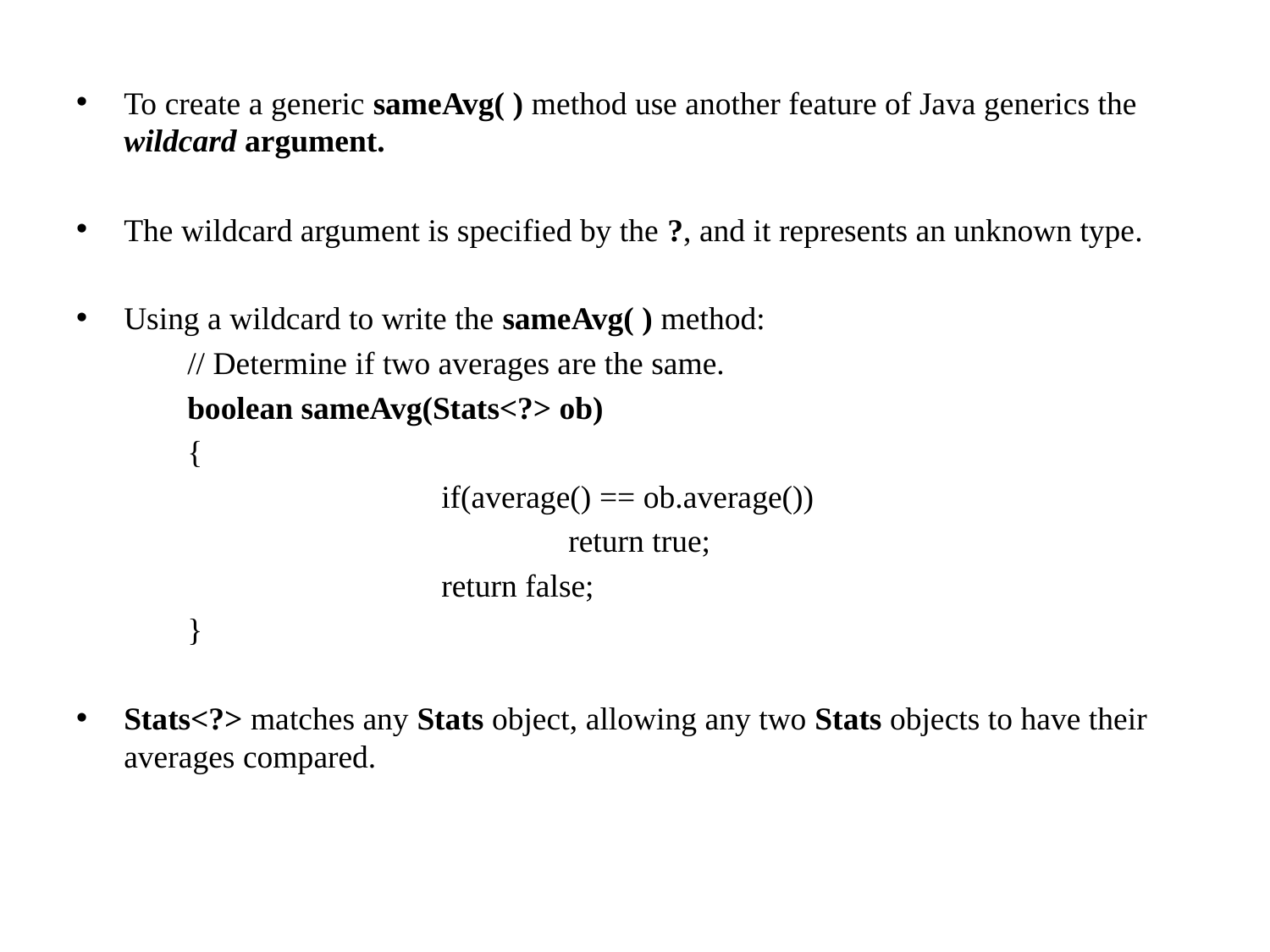

To create a generic sameAvg( ) method use another feature of Java generics the wildcard argument.

The wildcard argument is specified by the ?, and it represents an unknown type.

Using a wildcard to write the sameAvg( ) method:
// Determine if two averages are the same.
boolean sameAvg(Stats<?> ob)
{
		if(average() == ob.average())
			return true;
		return false;
}

Stats<?> matches any Stats object, allowing any two Stats objects to have their averages compared.